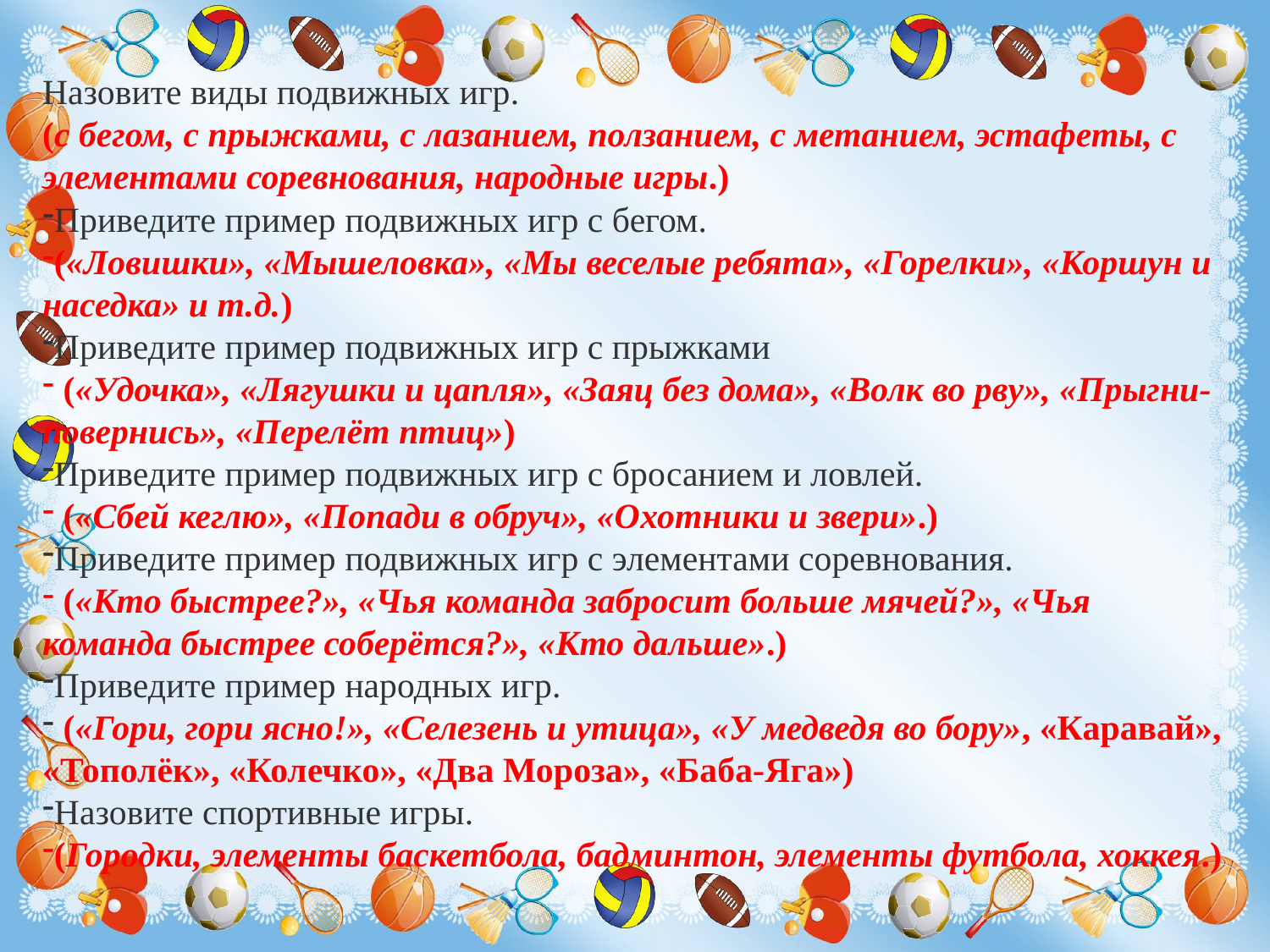

Назовите виды подвижных игр.
(с бегом, с прыжками, с лазанием, ползанием, с метанием, эстафеты, с элементами соревнования, народные игры.)
Приведите пример подвижных игр с бегом.
(«Ловишки», «Мышеловка», «Мы веселые ребята», «Горелки», «Коршун и наседка» и т.д.)
Приведите пример подвижных игр с прыжками
 («Удочка», «Лягушки и цапля», «Заяц без дома», «Волк во рву», «Прыгни-повернись», «Перелёт птиц»)
Приведите пример подвижных игр с бросанием и ловлей.
 («Сбей кеглю», «Попади в обруч», «Охотники и звери».)
Приведите пример подвижных игр с элементами соревнования.
 («Кто быстрее?», «Чья команда забросит больше мячей?», «Чья команда быстрее соберётся?», «Кто дальше».)
Приведите пример народных игр.
 («Гори, гори ясно!», «Селезень и утица», «У медведя во бору», «Каравай», «Тополёк», «Колечко», «Два Мороза», «Баба-Яга»)
Назовите спортивные игры.
(Городки, элементы баскетбола, бадминтон, элементы футбола, хоккея.)